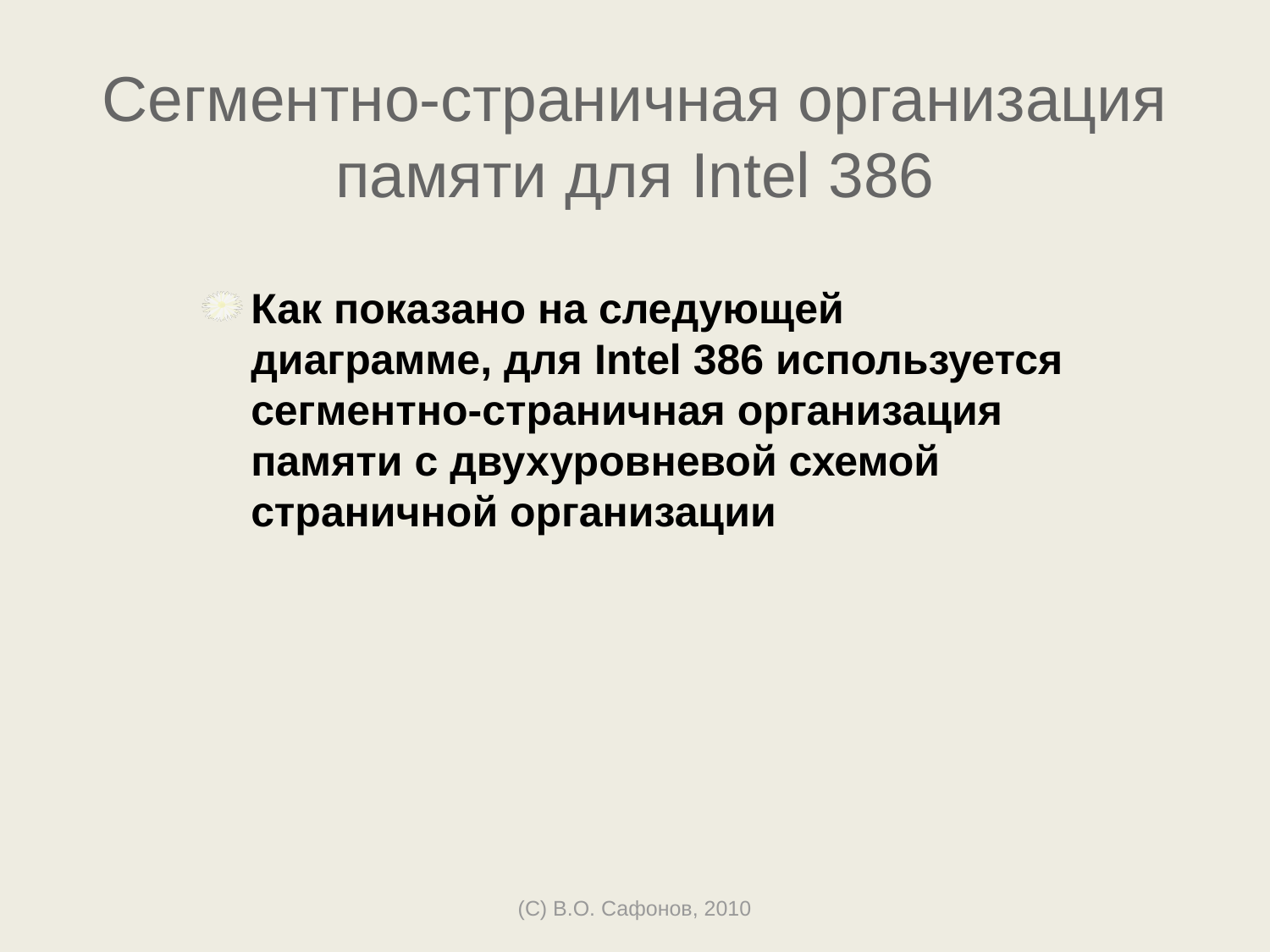

# Сегментно-страничная организация памяти для Intel 386
Как показано на следующей диаграмме, для Intel 386 используется сегментно-страничная организация памяти с двухуровневой схемой страничной организации

(C) В.О. Сафонов, 2010